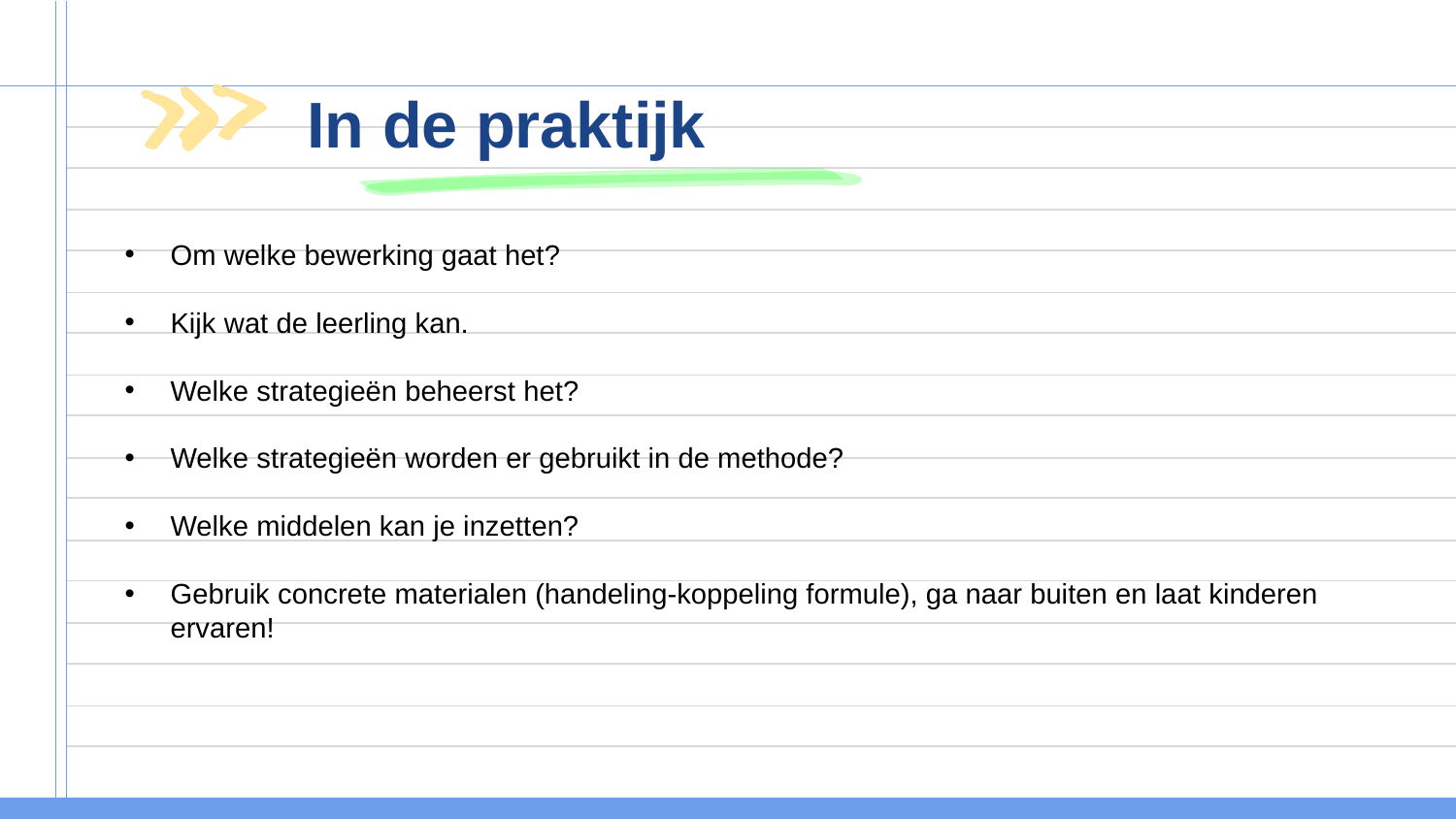

# In de praktijk

Om welke bewerking gaat het?

Kijk wat de leerling kan.

Welke strategieën beheerst het?

Welke strategieën worden er gebruikt in de methode?

Welke middelen kan je inzetten?

Gebruik concrete materialen (handeling-koppeling formule), ga naar buiten en laat kinderen ervaren!